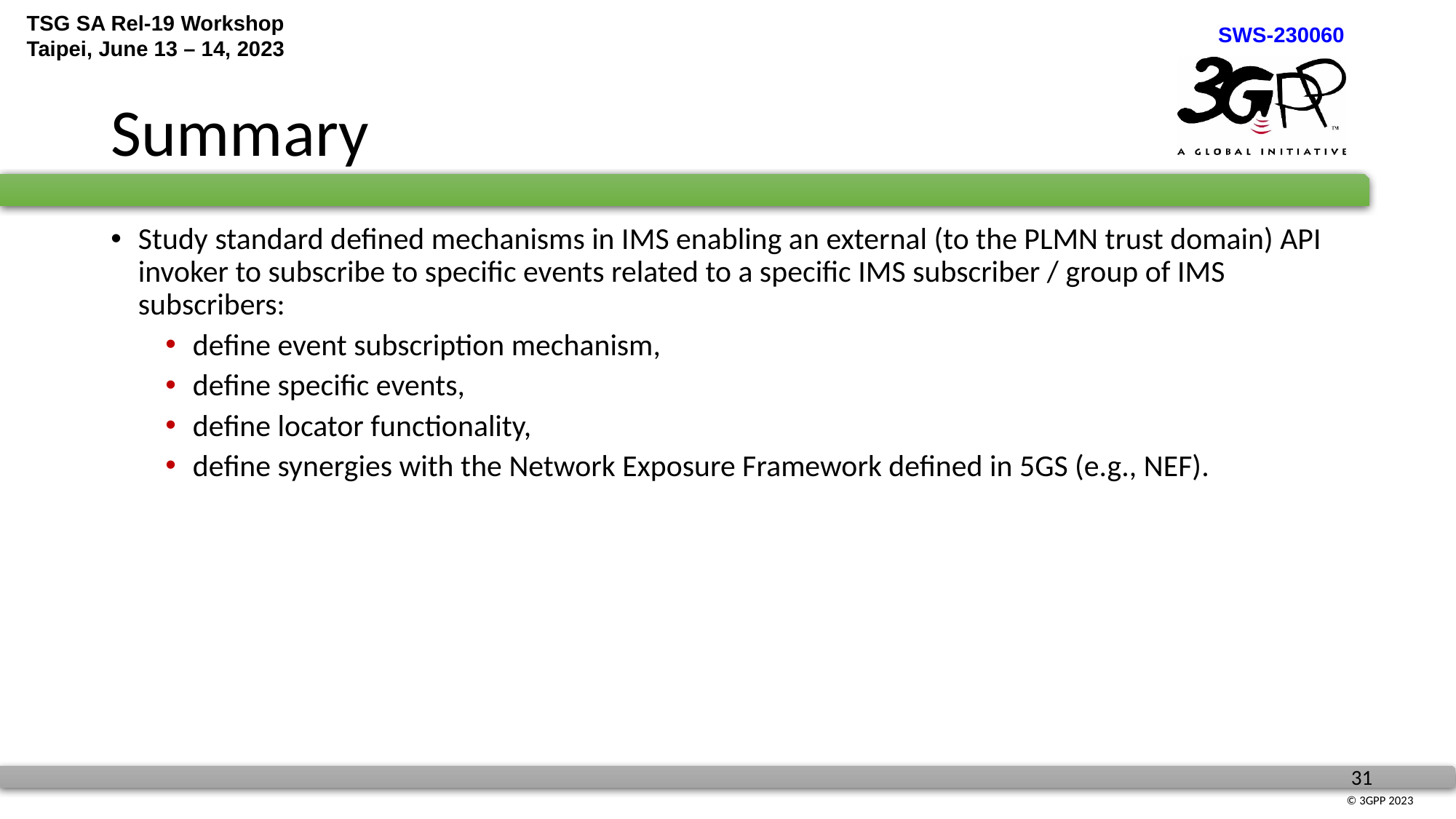

# Summary
Study standard defined mechanisms in IMS enabling an external (to the PLMN trust domain) API invoker to subscribe to specific events related to a specific IMS subscriber / group of IMS subscribers:
define event subscription mechanism,
define specific events,
define locator functionality,
define synergies with the Network Exposure Framework defined in 5GS (e.g., NEF).